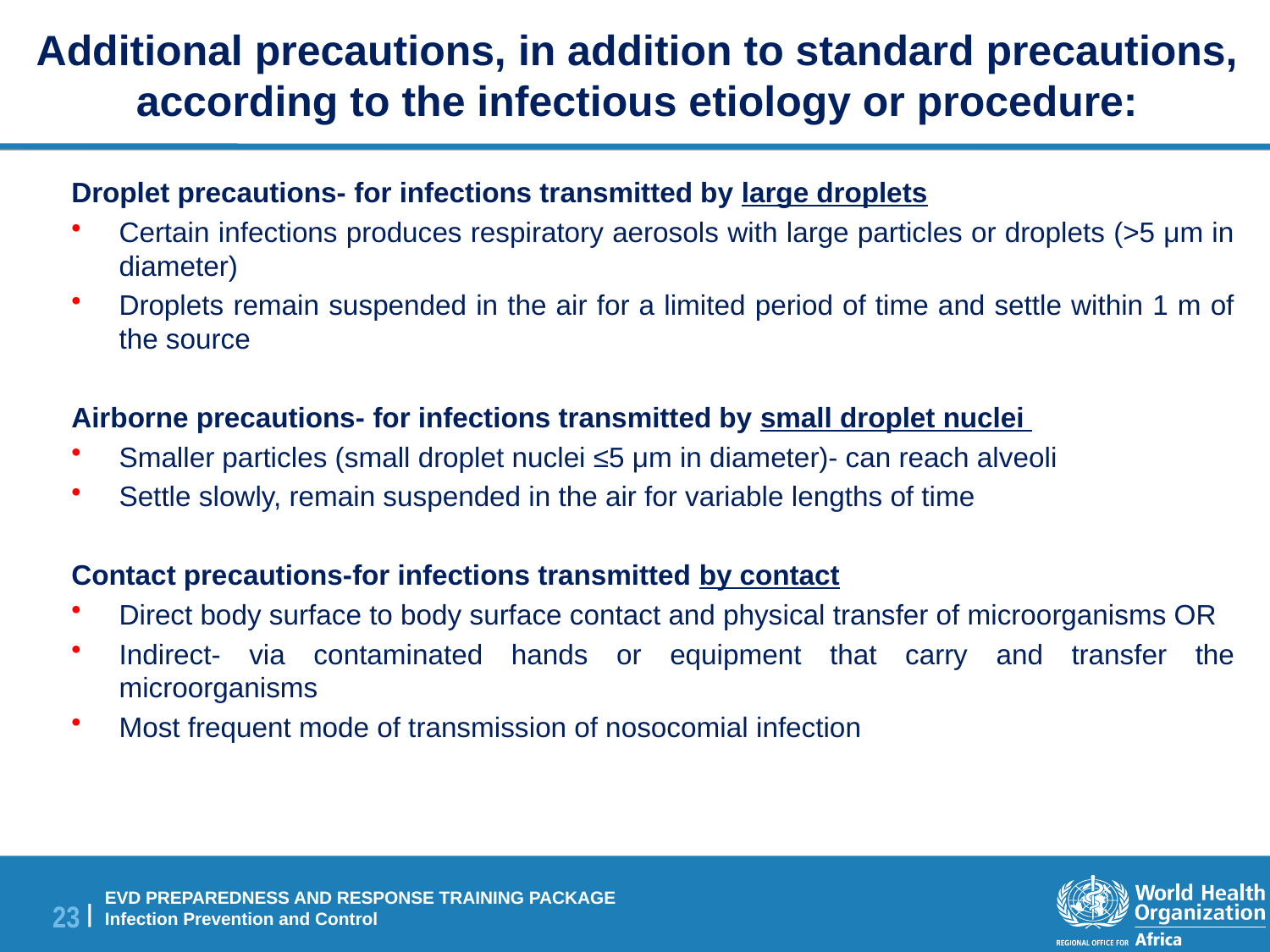

# Additional precautions, in addition to standard precautions, according to the infectious etiology or procedure:
Droplet precautions- for infections transmitted by large droplets
Certain infections produces respiratory aerosols with large particles or droplets (>5 μm in diameter)
Droplets remain suspended in the air for a limited period of time and settle within 1 m of the source

Airborne precautions- for infections transmitted by small droplet nuclei
Smaller particles (small droplet nuclei ≤5 μm in diameter)- can reach alveoli
Settle slowly, remain suspended in the air for variable lengths of time

Contact precautions-for infections transmitted by contact
Direct body surface to body surface contact and physical transfer of microorganisms OR
Indirect- via contaminated hands or equipment that carry and transfer the microorganisms
Most frequent mode of transmission of nosocomial infection